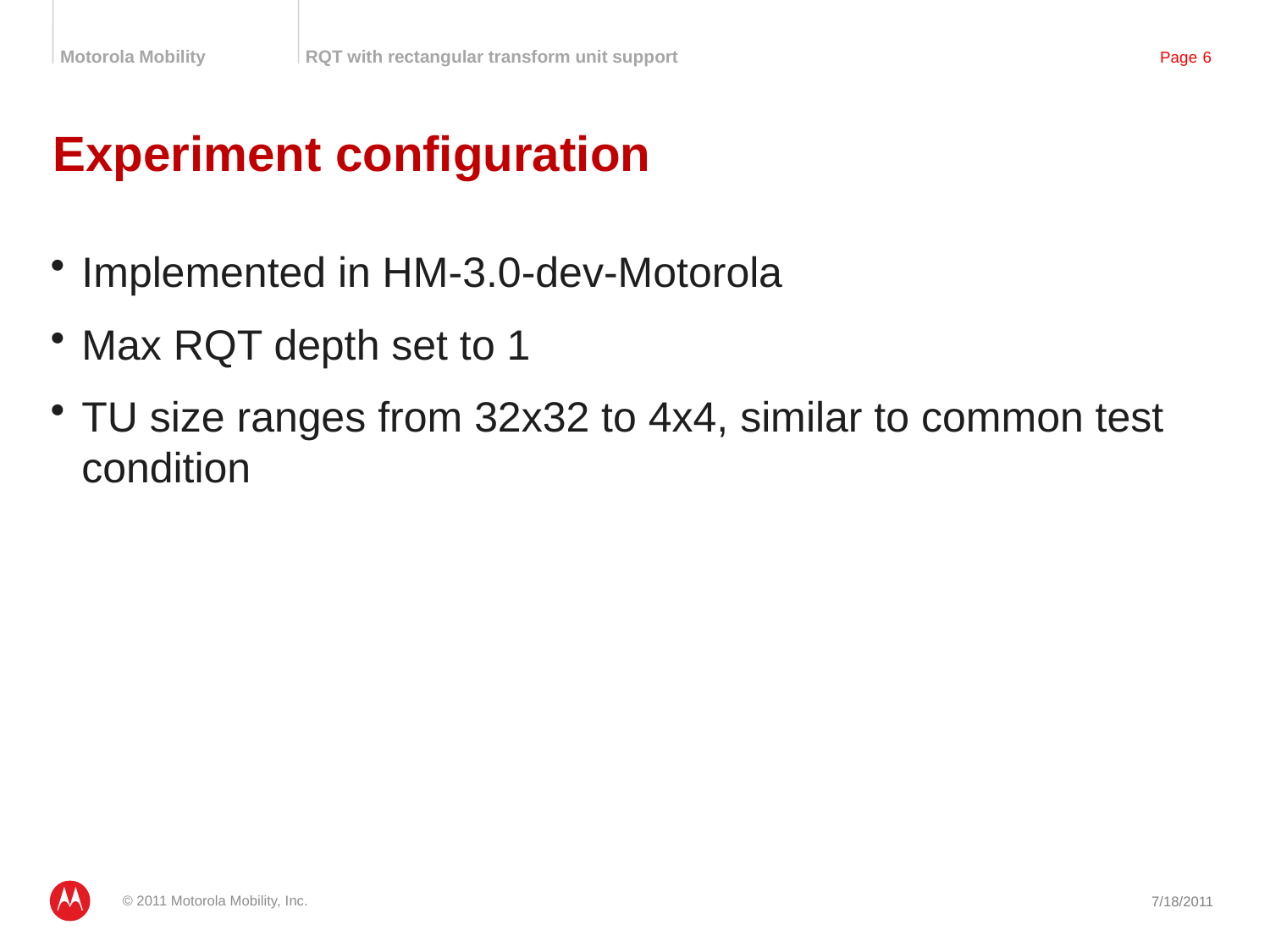

# Experiment configuration
Implemented in HM-3.0-dev-Motorola
Max RQT depth set to 1
TU size ranges from 32x32 to 4x4, similar to common test condition
© 2011 Motorola Mobility, Inc.
7/18/2011